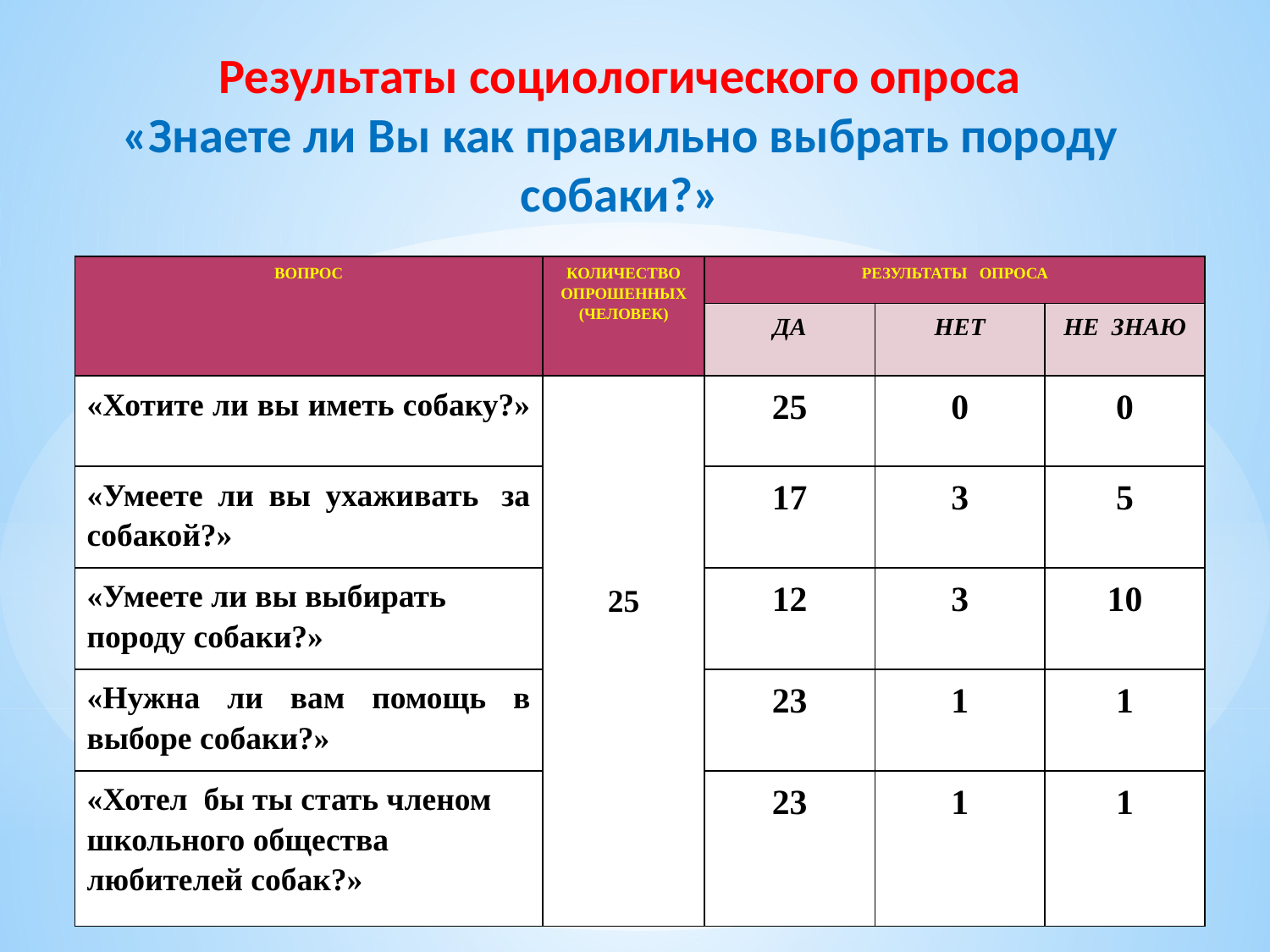

Результаты социологического опроса
«Знаете ли Вы как правильно выбрать породу собаки?»
| ВОПРОС | КОЛИЧЕСТВО ОПРОШЕННЫХ (ЧЕЛОВЕК) | РЕЗУЛЬТАТЫ   ОПРОСА |  |  |
| --- | --- | --- | --- | --- |
|  |  | ДА | НЕТ | НЕ  ЗНАЮ |
| «Хотите ли вы иметь собаку?» | 25 | 25 | 0 | 0 |
| «Умеете ли вы ухаживать  за собакой?» |  | 17 | 3 | 5 |
| «Умеете ли вы выбирать породу собаки?» |  | 12 | 3 | 10 |
| «Нужна ли вам помощь в выборе собаки?» |  | 23 | 1 | 1 |
| «Хотел бы ты стать членом школьного общества любителей собак?» |  | 23 | 1 | 1 |
#